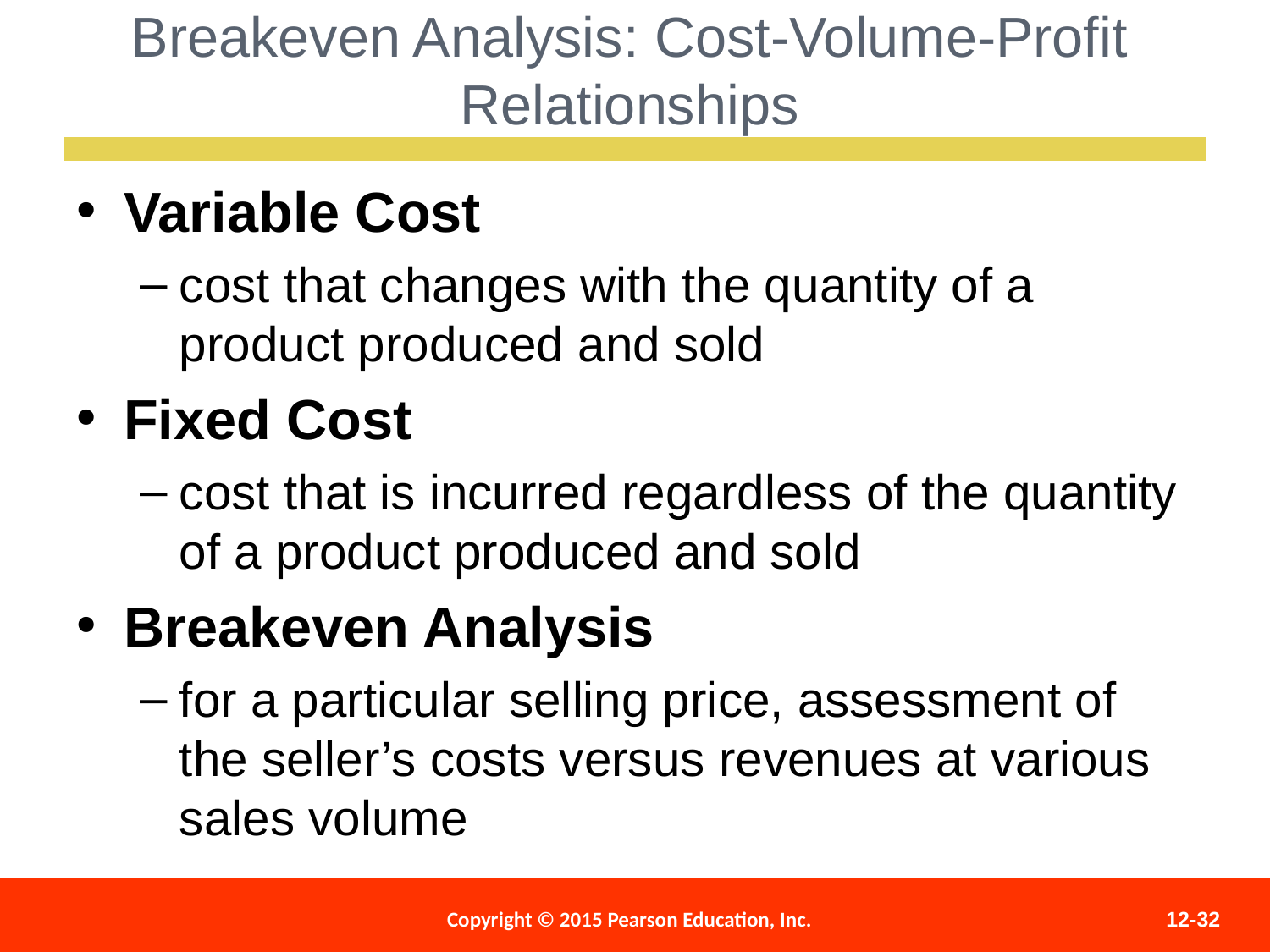

Breakeven Analysis: Cost-Volume-Profit Relationships
Variable Cost
cost that changes with the quantity of a product produced and sold
Fixed Cost
cost that is incurred regardless of the quantity of a product produced and sold
Breakeven Analysis
for a particular selling price, assessment of the seller’s costs versus revenues at various sales volume